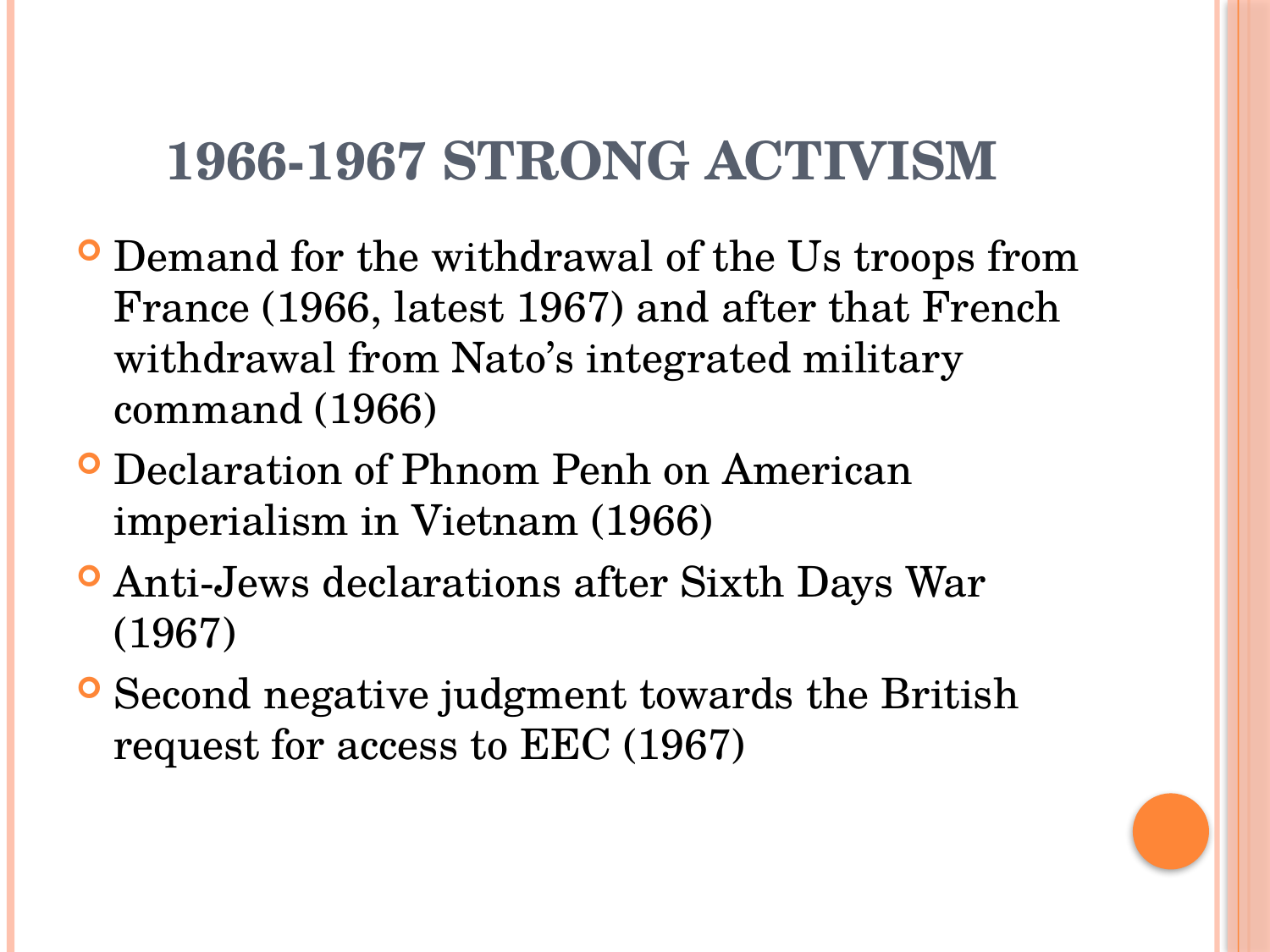

# 1966-1967 STRONG ACTIVISM
Demand for the withdrawal of the Us troops from France (1966, latest 1967) and after that French withdrawal from Nato’s integrated military command (1966)
Declaration of Phnom Penh on American imperialism in Vietnam (1966)
Anti-Jews declarations after Sixth Days War (1967)
Second negative judgment towards the British request for access to EEC (1967)